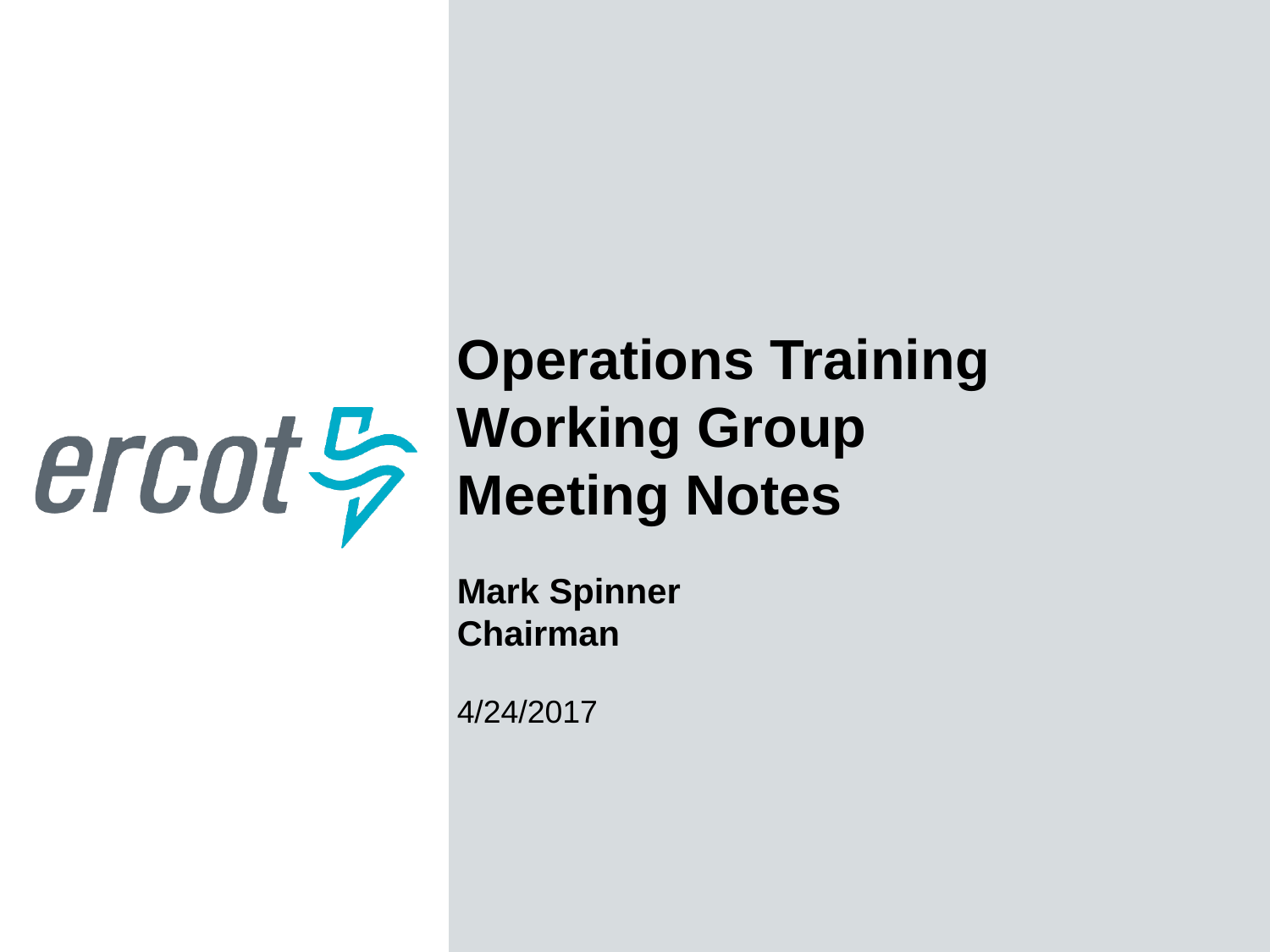

Operations Training Working Group
Meeting Notes

Mark Spinner
Chairman

4/24/2017